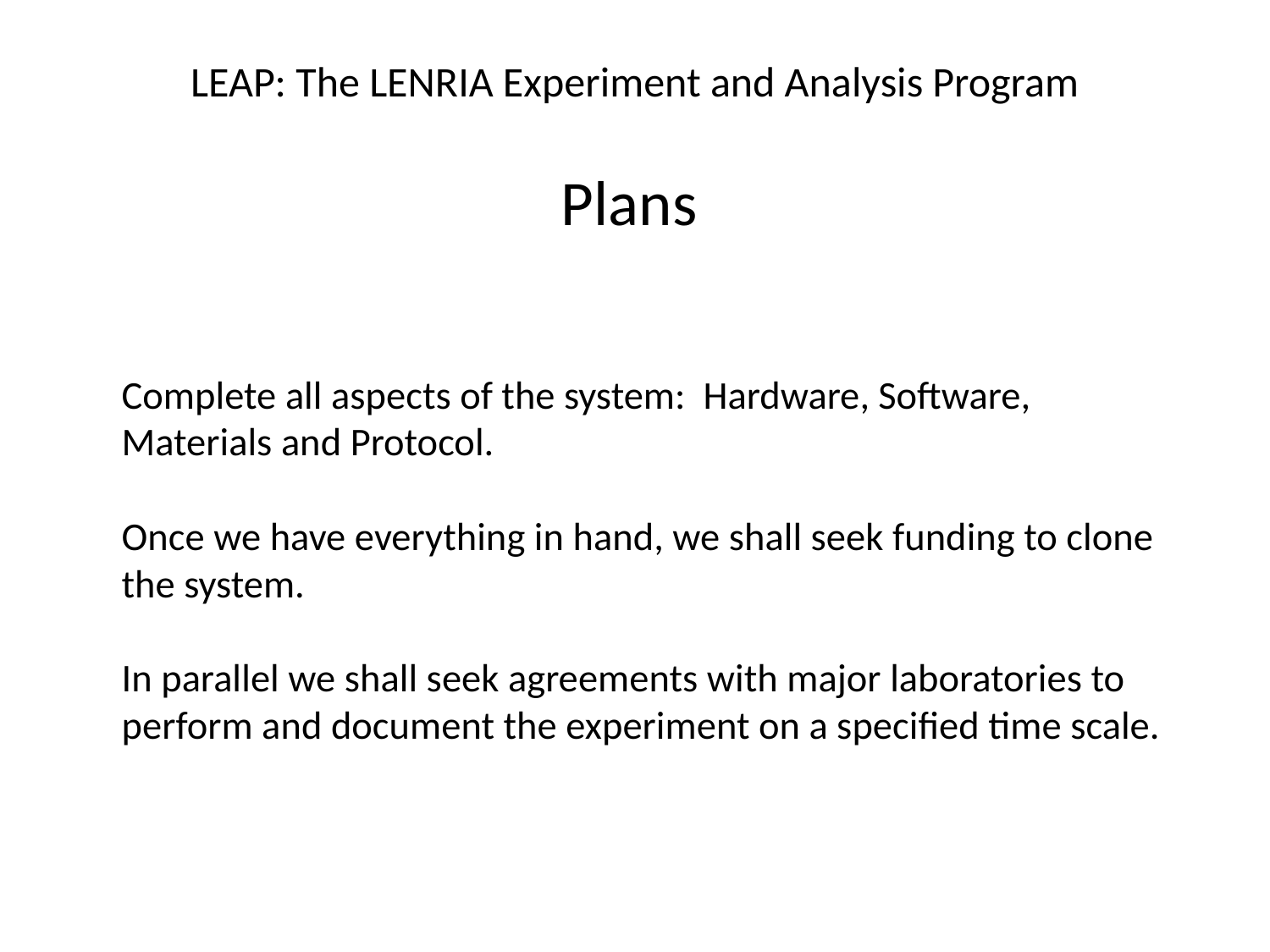

LEAP: The LENRIA Experiment and Analysis Program
Plans
Complete all aspects of the system:  Hardware, Software, Materials and Protocol.

Once we have everything in hand, we shall seek funding to clone the system.

In parallel we shall seek agreements with major laboratories to perform and document the experiment on a specified time scale.